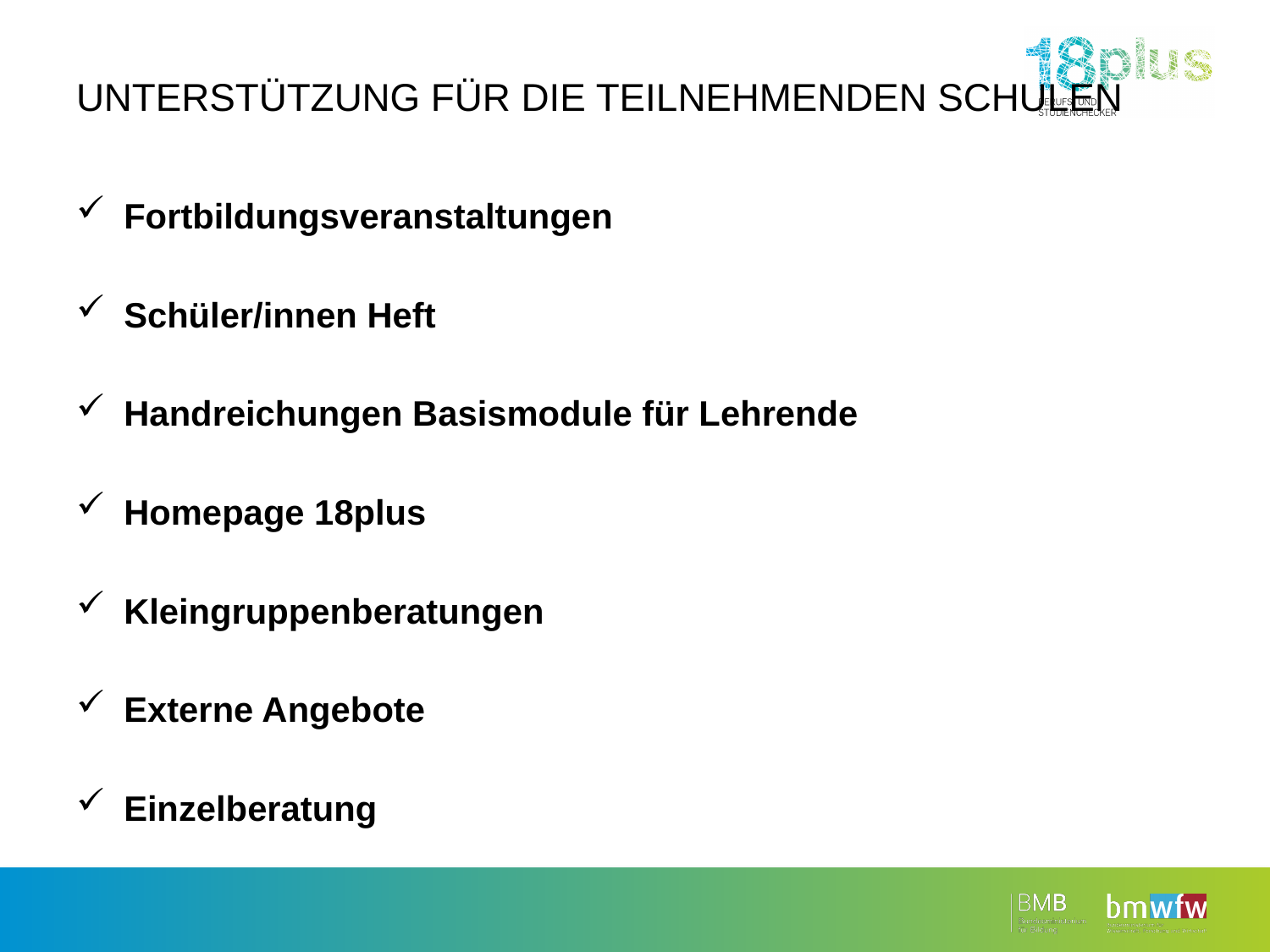

# Unterstützung für die teilnehmenden Schulen
Fortbildungsveranstaltungen

Schüler/innen Heft

Handreichungen Basismodule für Lehrende

Homepage 18plus

Kleingruppenberatungen

Externe Angebote

Einzelberatung